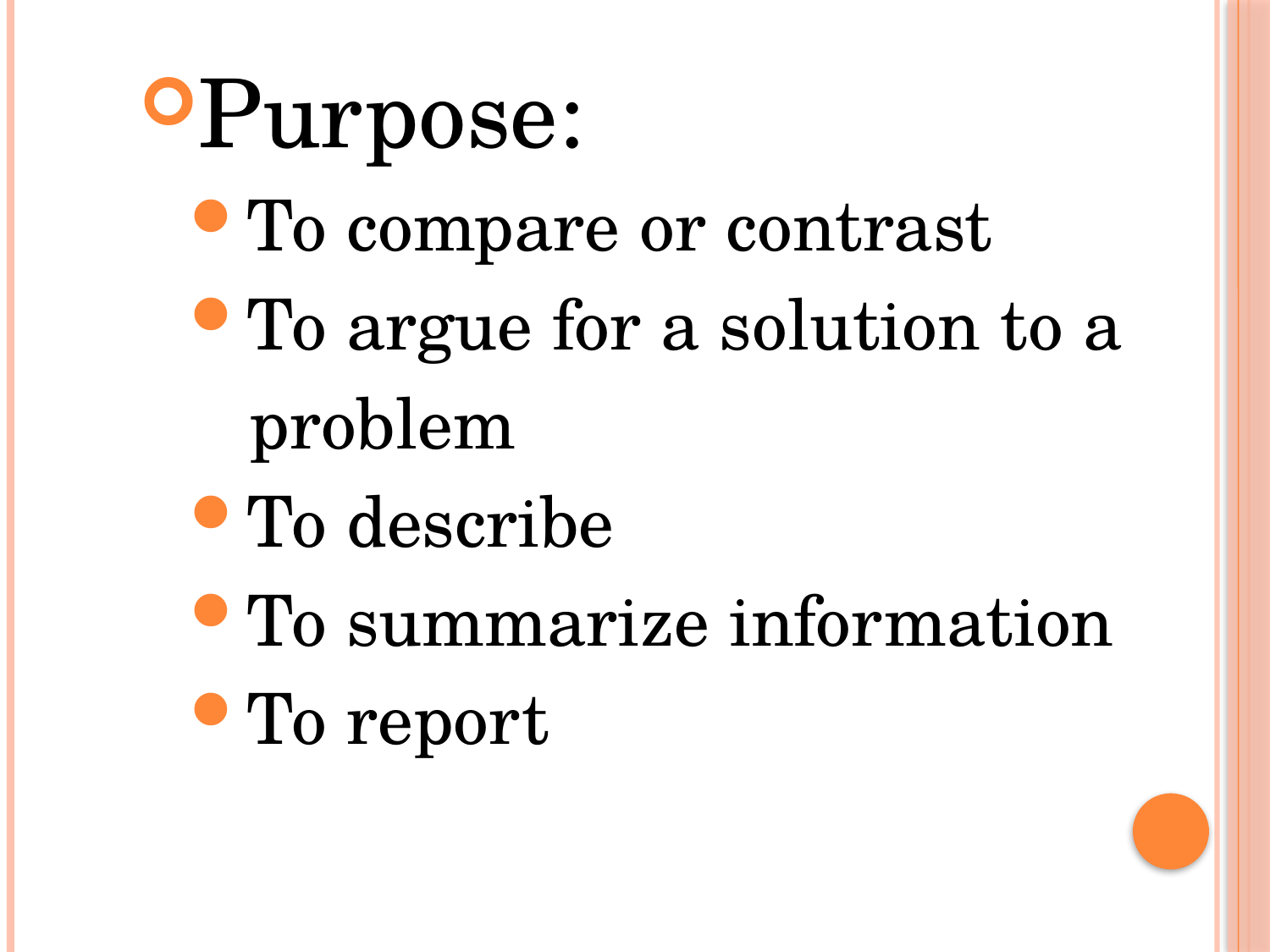

Purpose:
To compare or contrast
To argue for a solution to a
   problem
To describe
To summarize information
To report